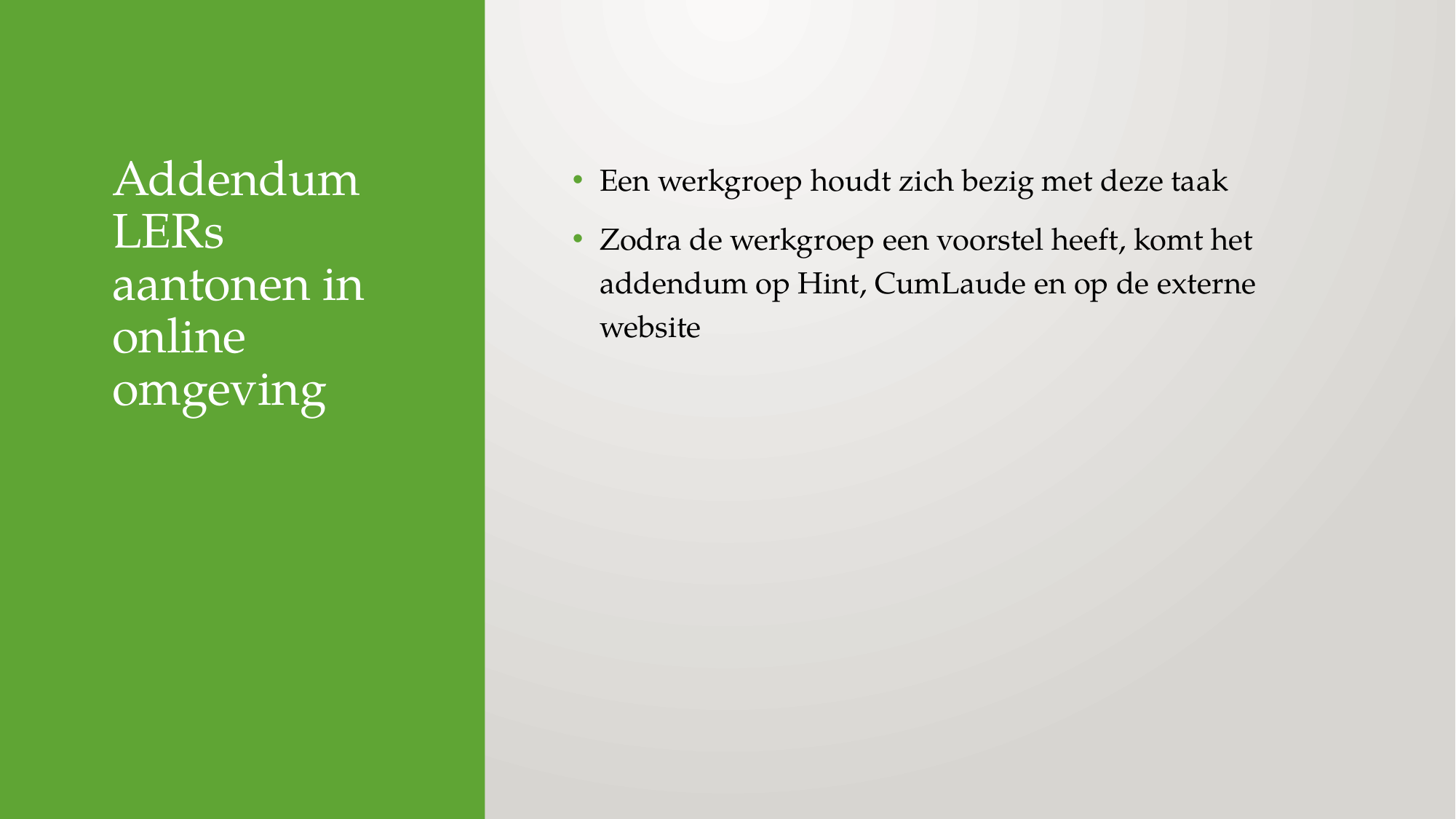

# Addendum LERs aantonen in online omgeving
Een werkgroep houdt zich bezig met deze taak
Zodra de werkgroep een voorstel heeft, komt het addendum op Hint, CumLaude en op de externe website